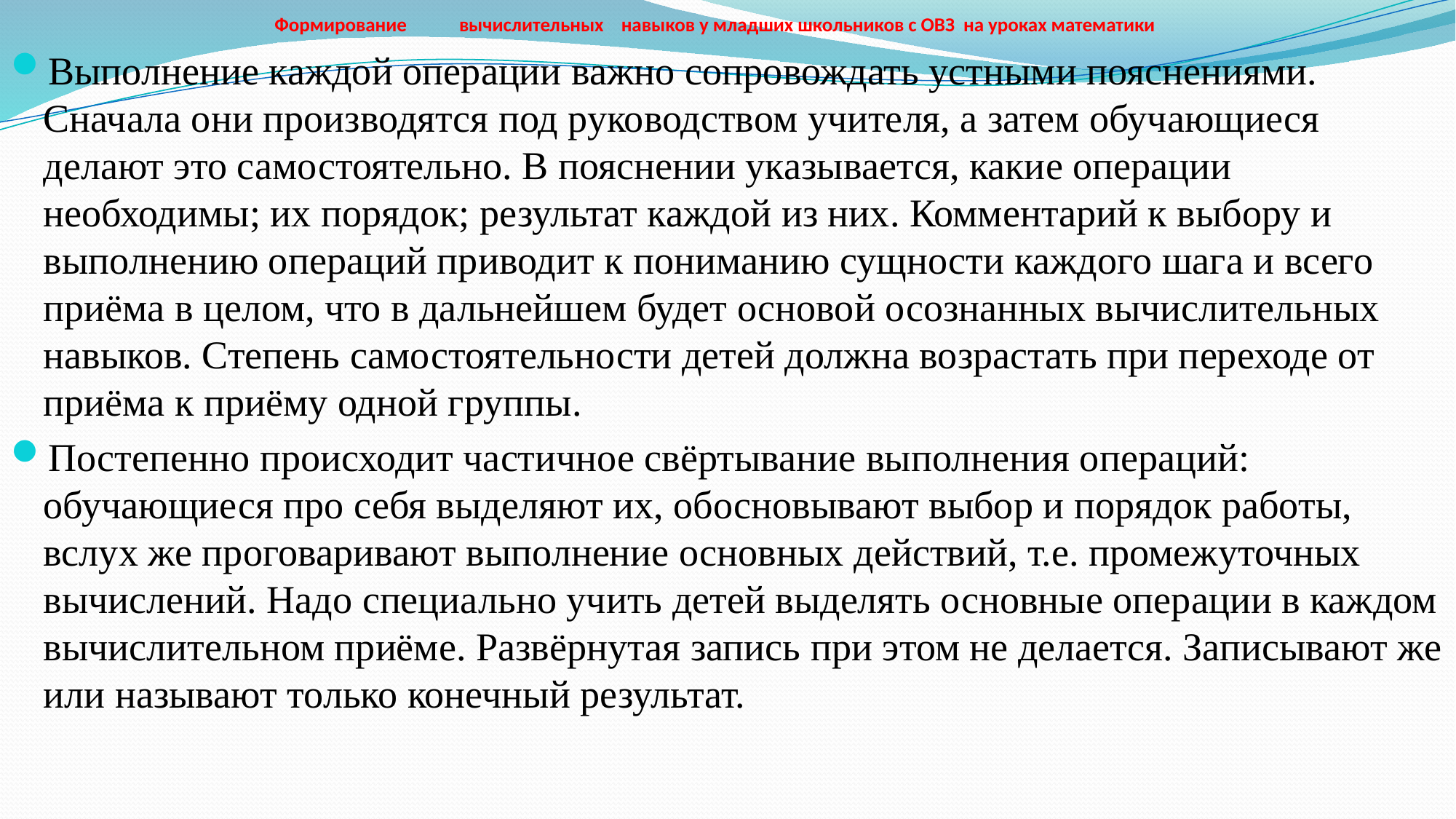

Выполнение каждой операции важно сопровождать устными пояснениями. Сначала они производятся под руководством учителя, а затем обучающиеся делают это самостоятельно. В пояснении указывается, какие операции необходимы; их порядок; результат каждой из них. Комментарий к выбору и выполнению операций приводит к пониманию сущности каждого шага и всего приёма в целом, что в дальнейшем будет основой осознанных вычислительных навыков. Степень самостоятельности детей должна возрастать при переходе от приёма к приёму одной группы.
Постепенно происходит частичное свёртывание выполнения операций: обучающиеся про себя выделяют их, обосновывают выбор и порядок работы, вслух же проговаривают выполнение основных действий, т.е. промежуточных вычислений. Надо специально учить детей выделять основные операции в каждом вычислительном приёме. Развёрнутая запись при этом не делается. Записывают же или называют только конечный результат.

# Формирование            вычислительных    навыков у младших школьников с ОВЗ  на уроках математики